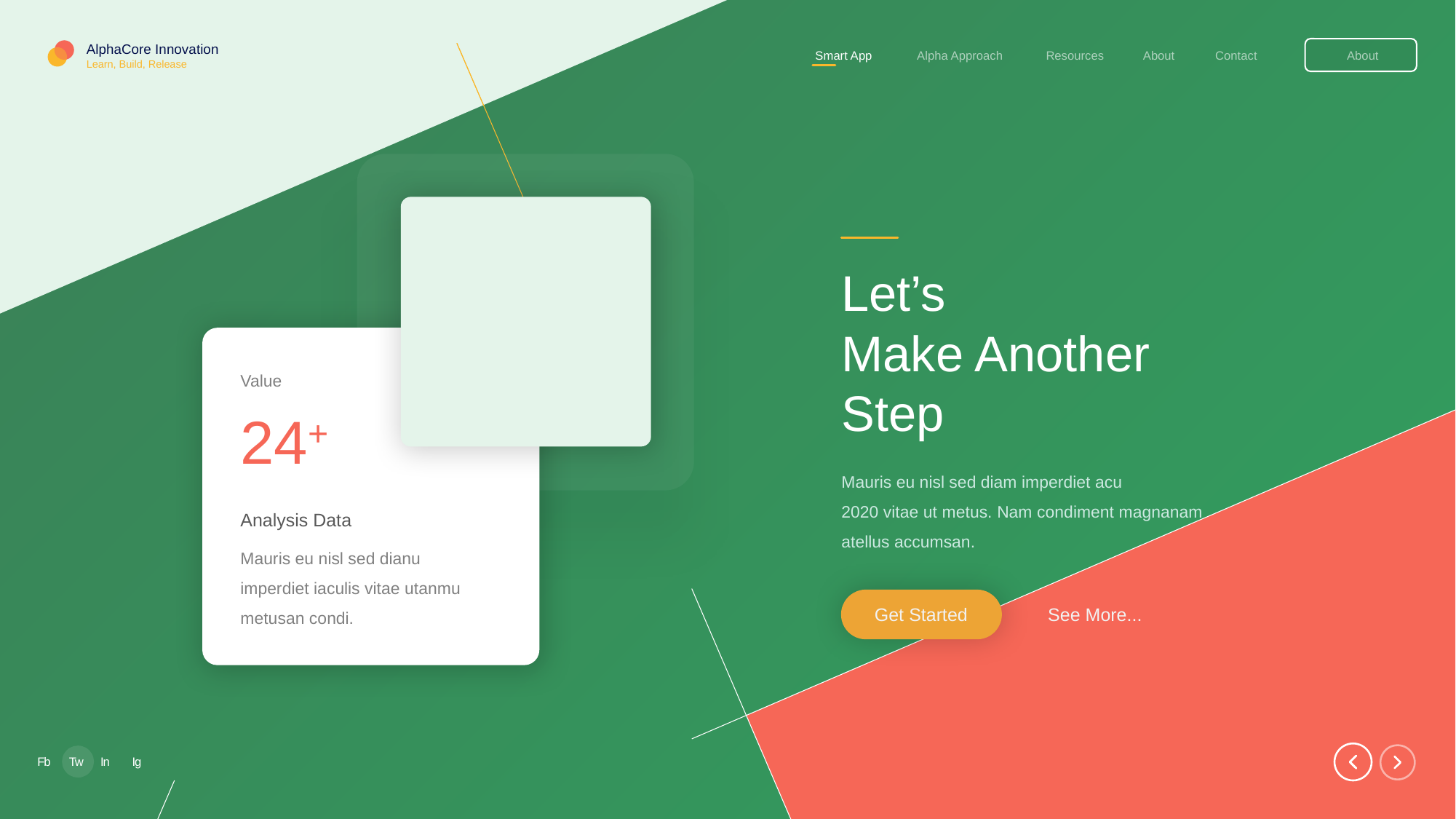

AlphaCore Innovation

Smart App
Alpha Approach
Resources
About
Contact
About
Learn, Build, Release

Let’s
Make Another
Step

Value
24+
Mauris eu nisl sed diam imperdiet acu
2020 vitae ut metus. Nam condiment magnanam atellus accumsan.
Analysis Data
Mauris eu nisl sed dianu
imperdiet iaculis vitae utanmu metusan condi.

Get Started
See More...

Fb
Tw
In
Ig